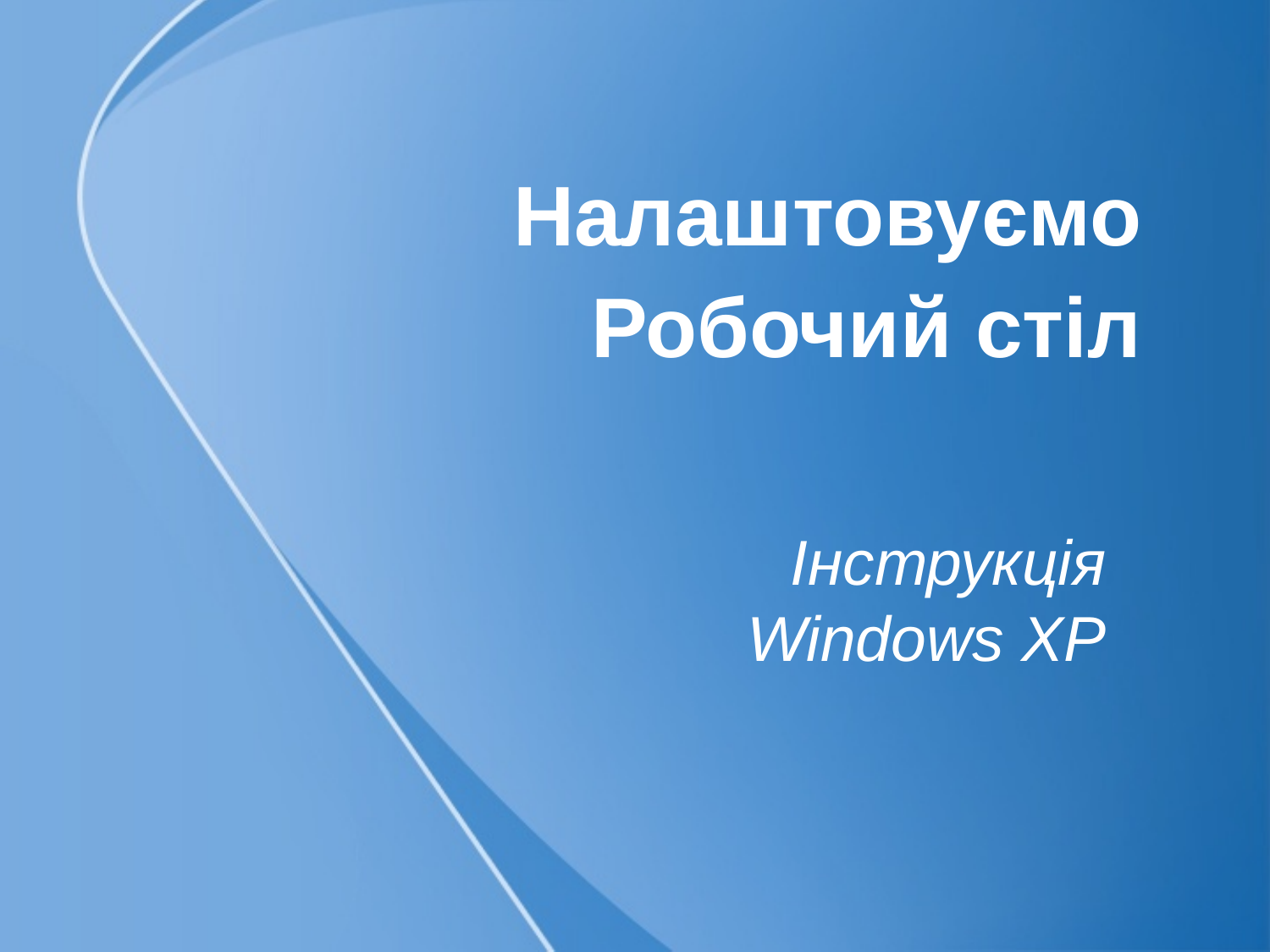

# Налаштовуємо Робочий стіл
Інструкція Windows XP